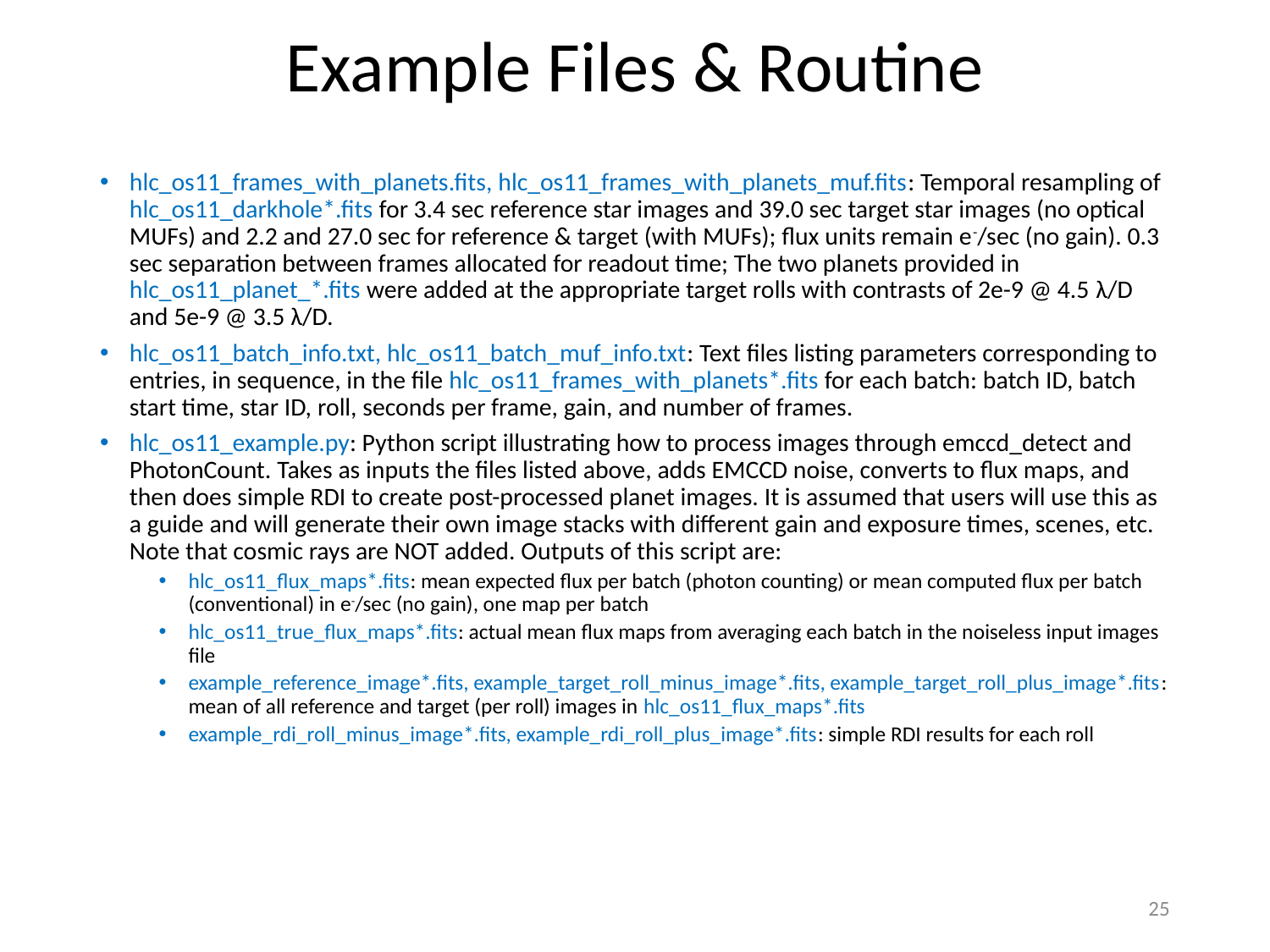

# Example Files & Routine
hlc_os11_frames_with_planets.fits, hlc_os11_frames_with_planets_muf.fits: Temporal resampling of hlc_os11_darkhole*.fits for 3.4 sec reference star images and 39.0 sec target star images (no optical MUFs) and 2.2 and 27.0 sec for reference & target (with MUFs); flux units remain e-/sec (no gain). 0.3 sec separation between frames allocated for readout time; The two planets provided in hlc_os11_planet_*.fits were added at the appropriate target rolls with contrasts of 2e-9 @ 4.5 λ/D and 5e-9 @ 3.5 λ/D.
hlc_os11_batch_info.txt, hlc_os11_batch_muf_info.txt: Text files listing parameters corresponding to entries, in sequence, in the file hlc_os11_frames_with_planets*.fits for each batch: batch ID, batch start time, star ID, roll, seconds per frame, gain, and number of frames.
hlc_os11_example.py: Python script illustrating how to process images through emccd_detect and PhotonCount. Takes as inputs the files listed above, adds EMCCD noise, converts to flux maps, and then does simple RDI to create post-processed planet images. It is assumed that users will use this as a guide and will generate their own image stacks with different gain and exposure times, scenes, etc. Note that cosmic rays are NOT added. Outputs of this script are:
hlc_os11_flux_maps*.fits: mean expected flux per batch (photon counting) or mean computed flux per batch (conventional) in e-/sec (no gain), one map per batch
hlc_os11_true_flux_maps*.fits: actual mean flux maps from averaging each batch in the noiseless input images file
example_reference_image*.fits, example_target_roll_minus_image*.fits, example_target_roll_plus_image*.fits: mean of all reference and target (per roll) images in hlc_os11_flux_maps*.fits
example_rdi_roll_minus_image*.fits, example_rdi_roll_plus_image*.fits: simple RDI results for each roll

25